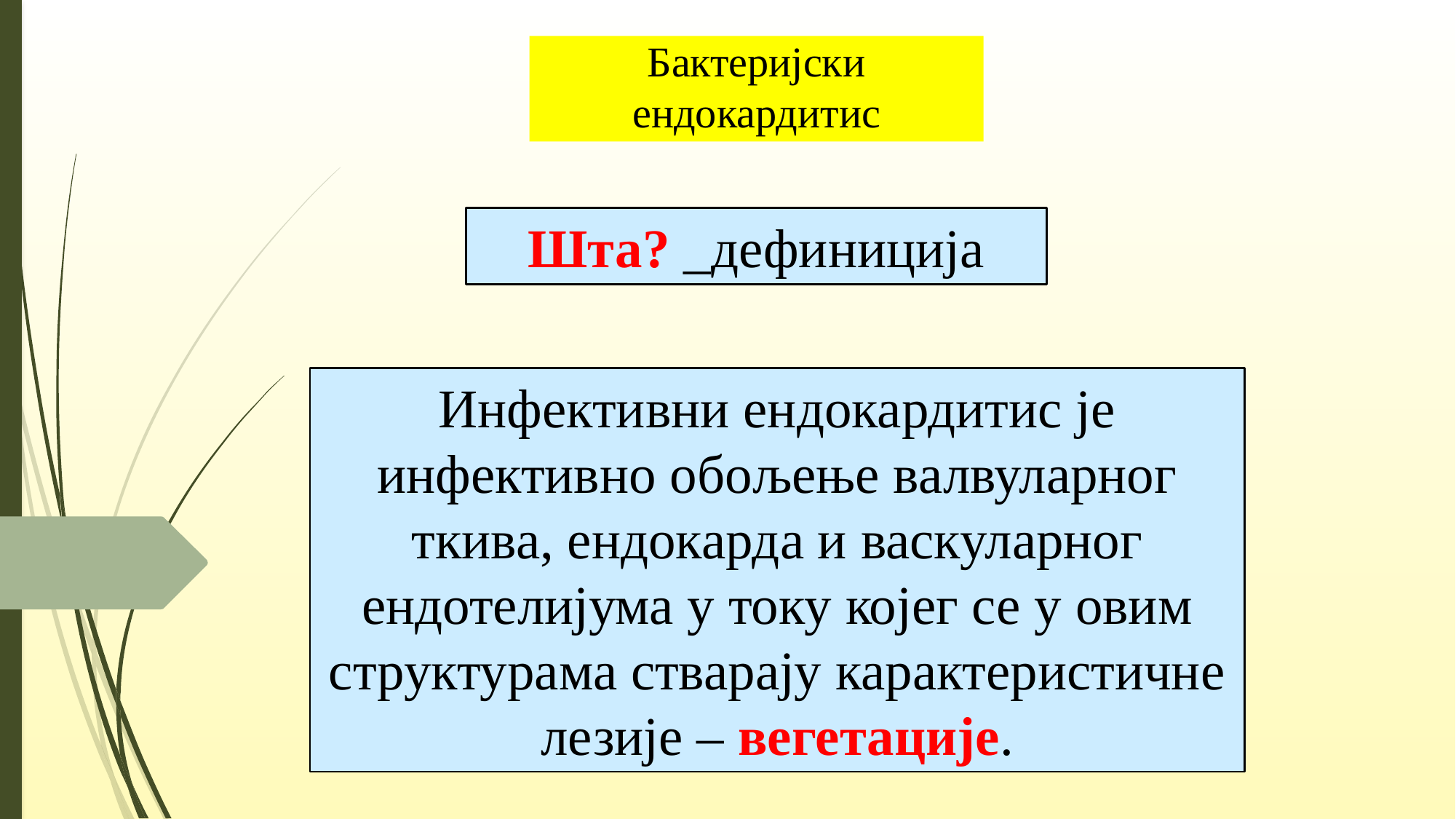

# Бактеријски ендокардитис
Шта? _дефиниција
Инфективни ендокардитис је инфективно обољење валвуларног ткива, ендокарда и васкуларног ендотелијума у току којег се у овим структурама стварају карактеристичне лезије – вегетације.